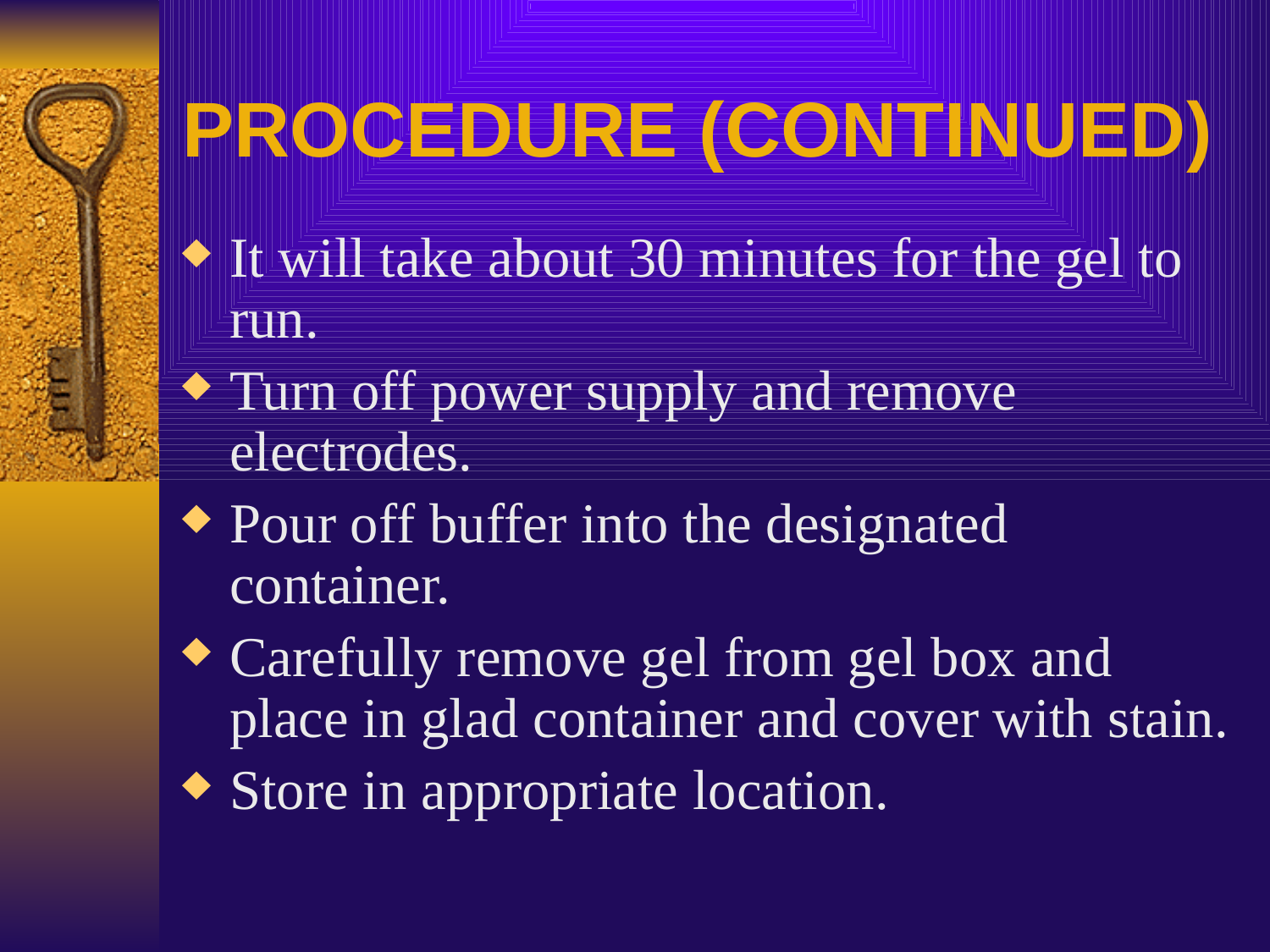

# PROCEDURE (CONTINUED)
It will take about 30 minutes for the gel to run.
Turn off power supply and remove electrodes.
Pour off buffer into the designated container.
Carefully remove gel from gel box and place in glad container and cover with stain.
Store in appropriate location.